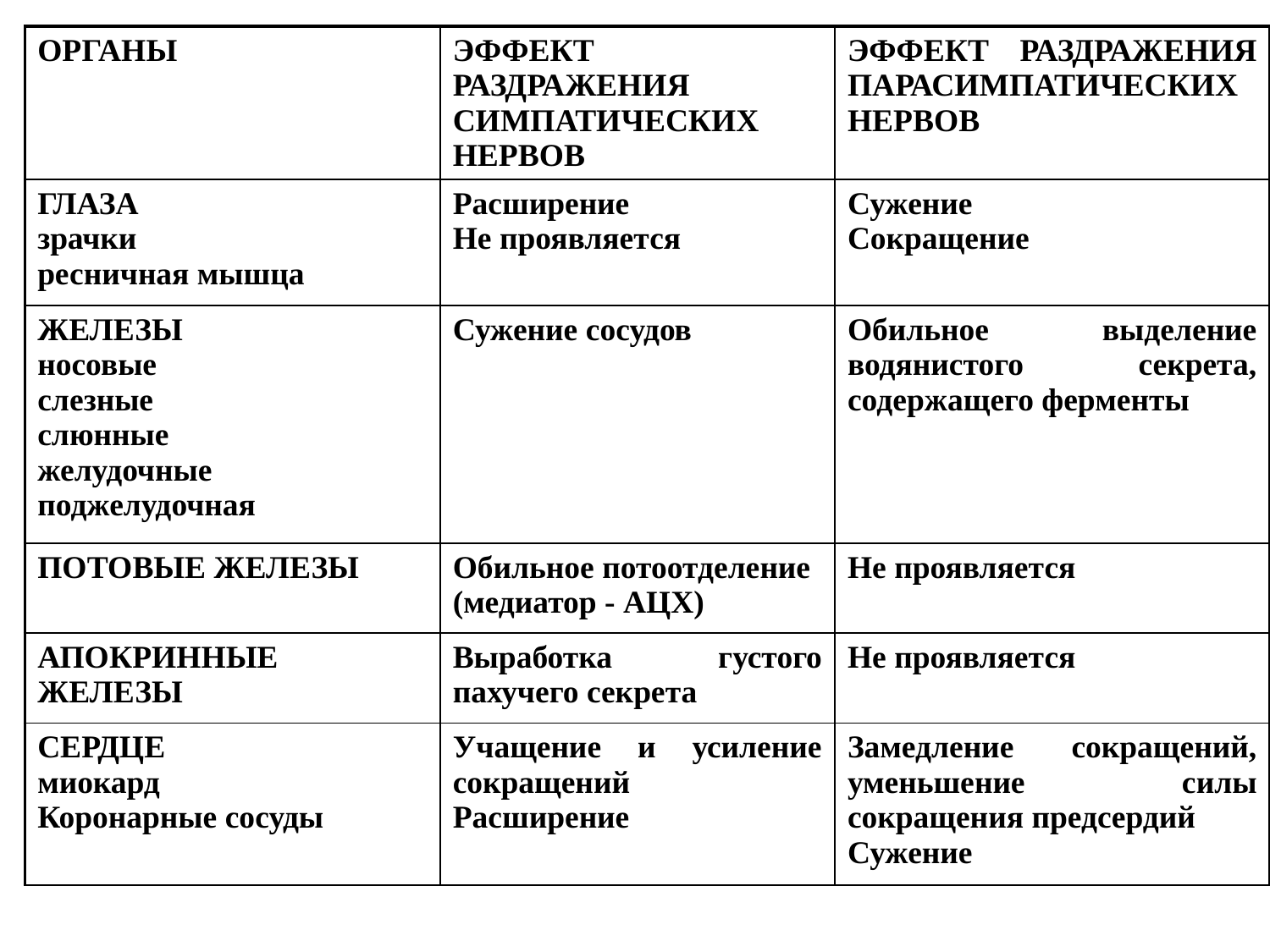

| ОРГАНЫ | ЭФФЕКТ РАЗДРАЖЕНИЯ СИМПАТИЧЕСКИХ НЕРВОВ | ЭФФЕКТ РАЗДРАЖЕНИЯ ПАРАСИМПАТИЧЕСКИХ НЕРВОВ |
| --- | --- | --- |
| ГЛАЗА зрачки ресничная мышца | Расширение Не проявляется | Сужение Сокращение |
| ЖЕЛЕЗЫ носовые слезные слюнные желудочные поджелудочная | Сужение сосудов | Обильное выделение водянистого секрета, содержащего ферменты |
| ПОТОВЫЕ ЖЕЛЕЗЫ | Обильное потоотделение (медиатор - АЦХ) | Не проявляется |
| АПОКРИННЫЕ ЖЕЛЕЗЫ | Выработка густого пахучего секрета | Не проявляется |
| СЕРДЦЕ миокард Коронарные сосуды | Учащение и усиление сокращений Расширение | Замедление сокращений, уменьшение силы сокращения предсердий Сужение |